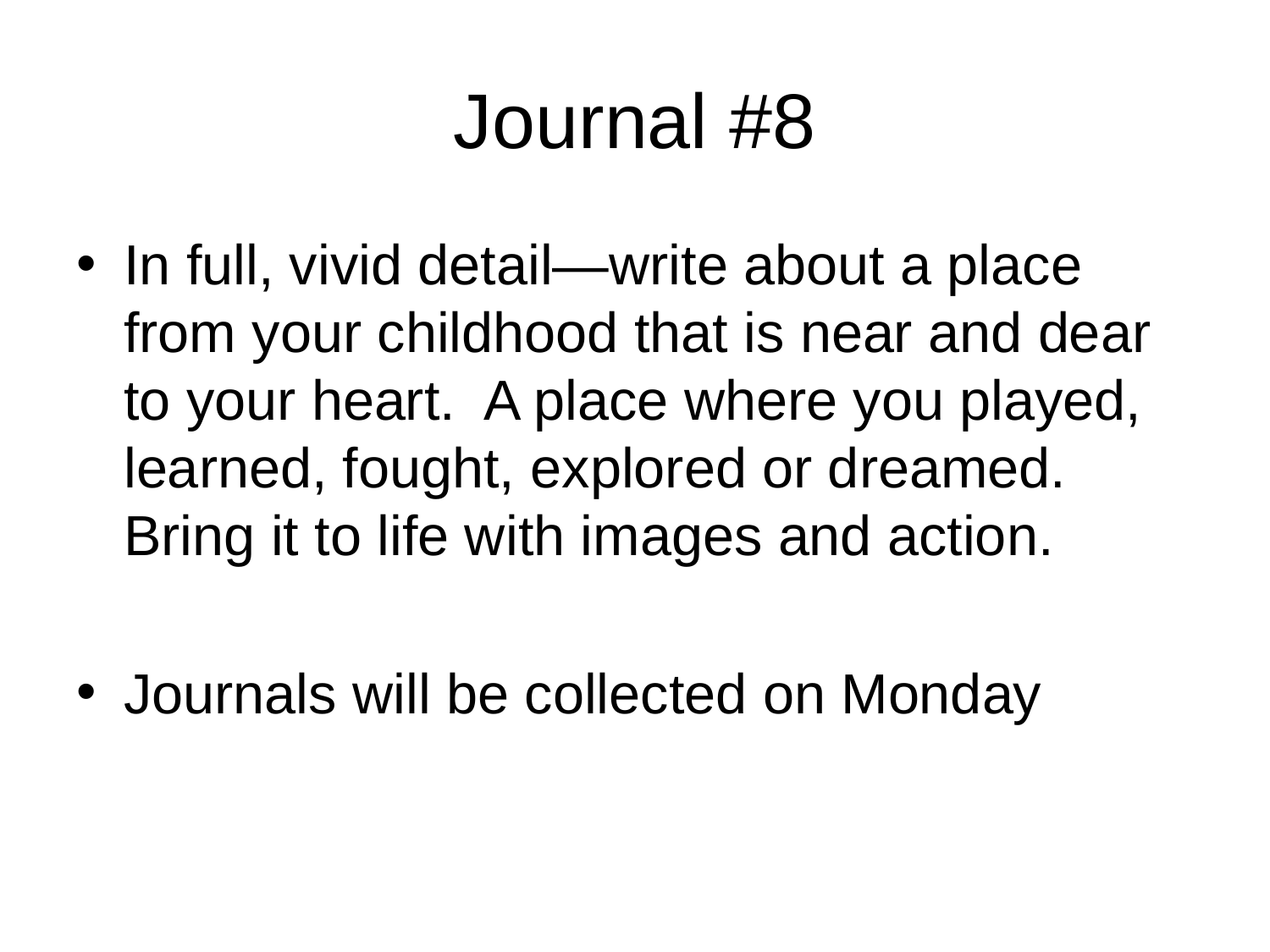

# Journal #8
In full, vivid detail—write about a place from your childhood that is near and dear to your heart.  A place where you played, learned, fought, explored or dreamed.  Bring it to life with images and action.

Journals will be collected on Monday